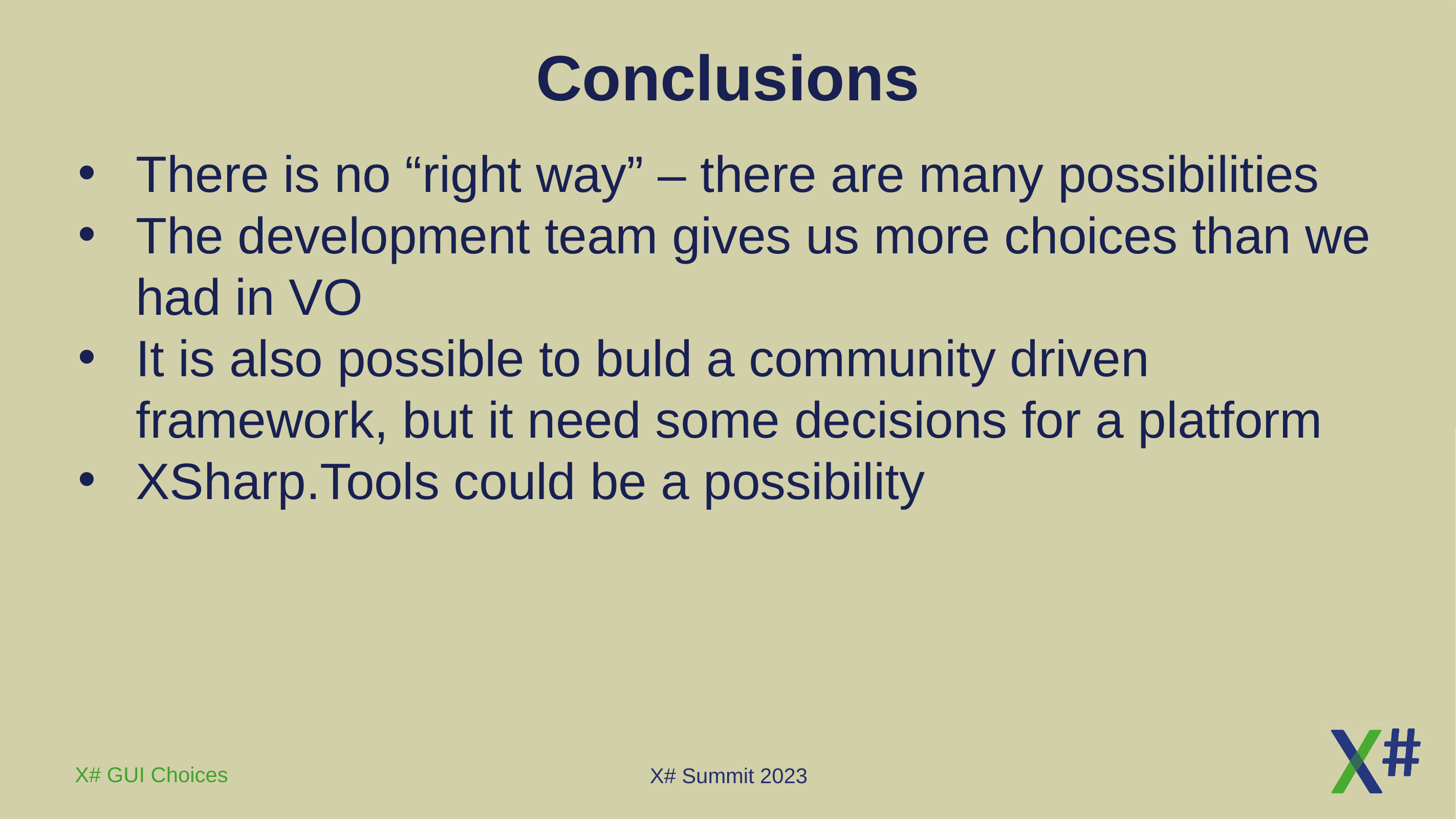

# Conclusions
There is no “right way” – there are many possibilities
The development team gives us more choices than we had in VO
It is also possible to buld a community driven framework, but it need some decisions for a platform
XSharp.Tools could be a possibility